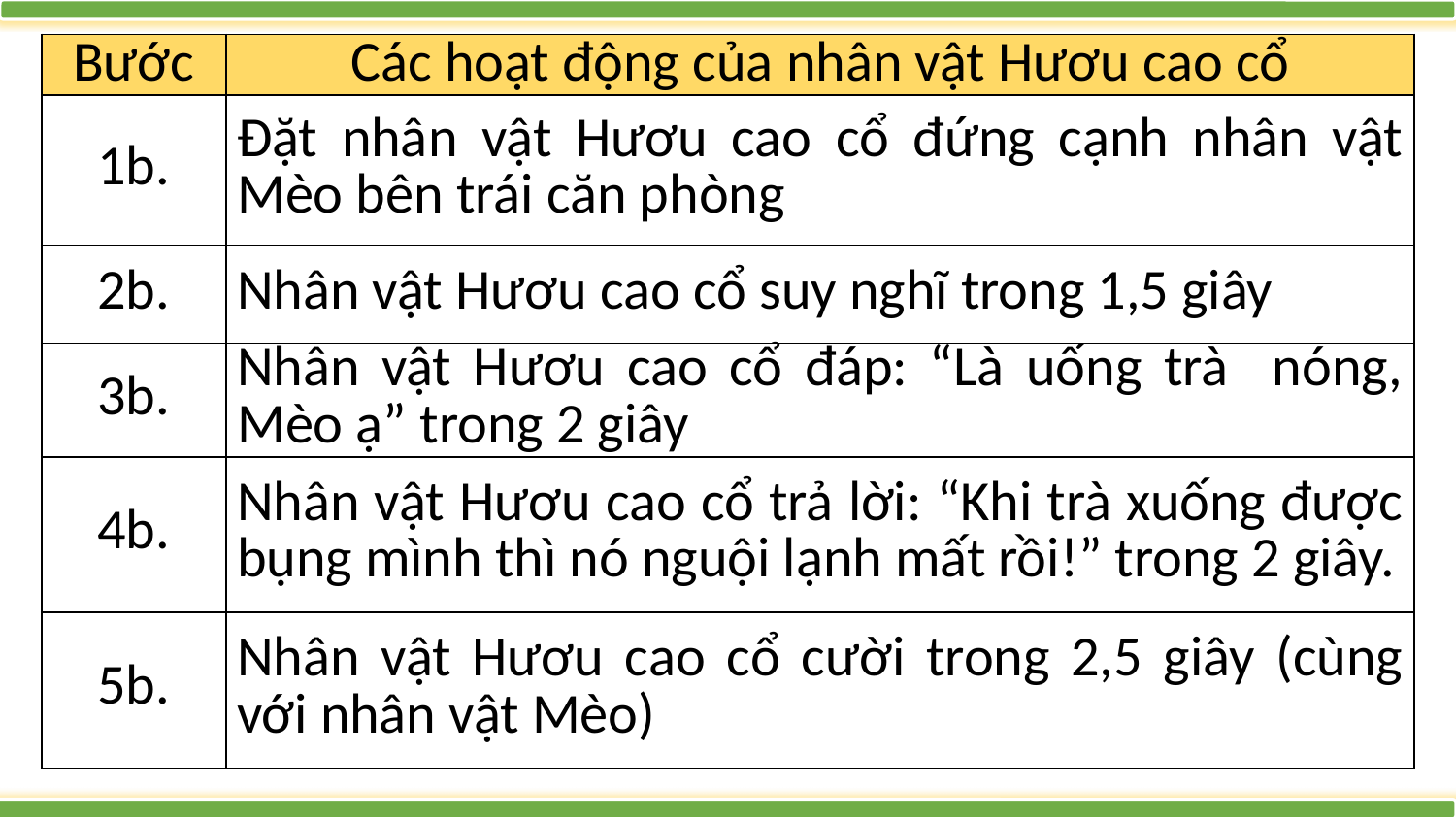

| Bước | Các hoạt động của nhân vật Hươu cao cổ |
| --- | --- |
| 1b. | Đặt nhân vật Hươu cao cổ đứng cạnh nhân vật Mèo bên trái căn phòng |
| 2b. | Nhân vật Hươu cao cổ suy nghĩ trong 1,5 giây |
| 3b. | Nhân vật Hươu cao cổ đáp: “Là uống trà nóng, Mèo ạ” trong 2 giây |
| 4b. | Nhân vật Hươu cao cổ trả lời: “Khi trà xuống được bụng mình thì nó nguội lạnh mất rồi!” trong 2 giây. |
| 5b. | Nhân vật Hươu cao cổ cười trong 2,5 giây (cùng với nhân vật Mèo) |